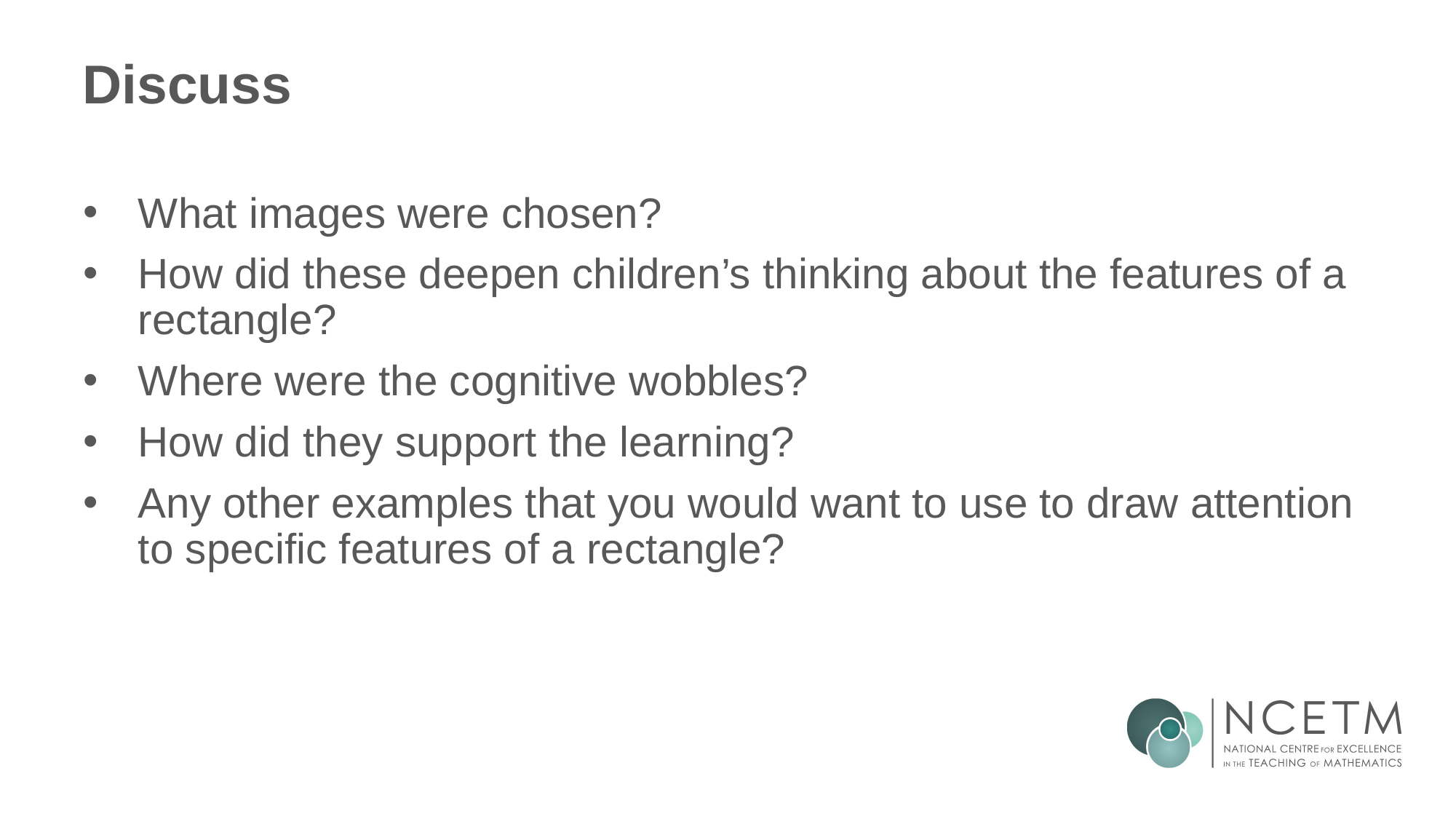

# Discuss
What images were chosen?
How did these deepen children’s thinking about the features of a rectangle?
Where were the cognitive wobbles?
How did they support the learning?
Any other examples that you would want to use to draw attention to specific features of a rectangle?